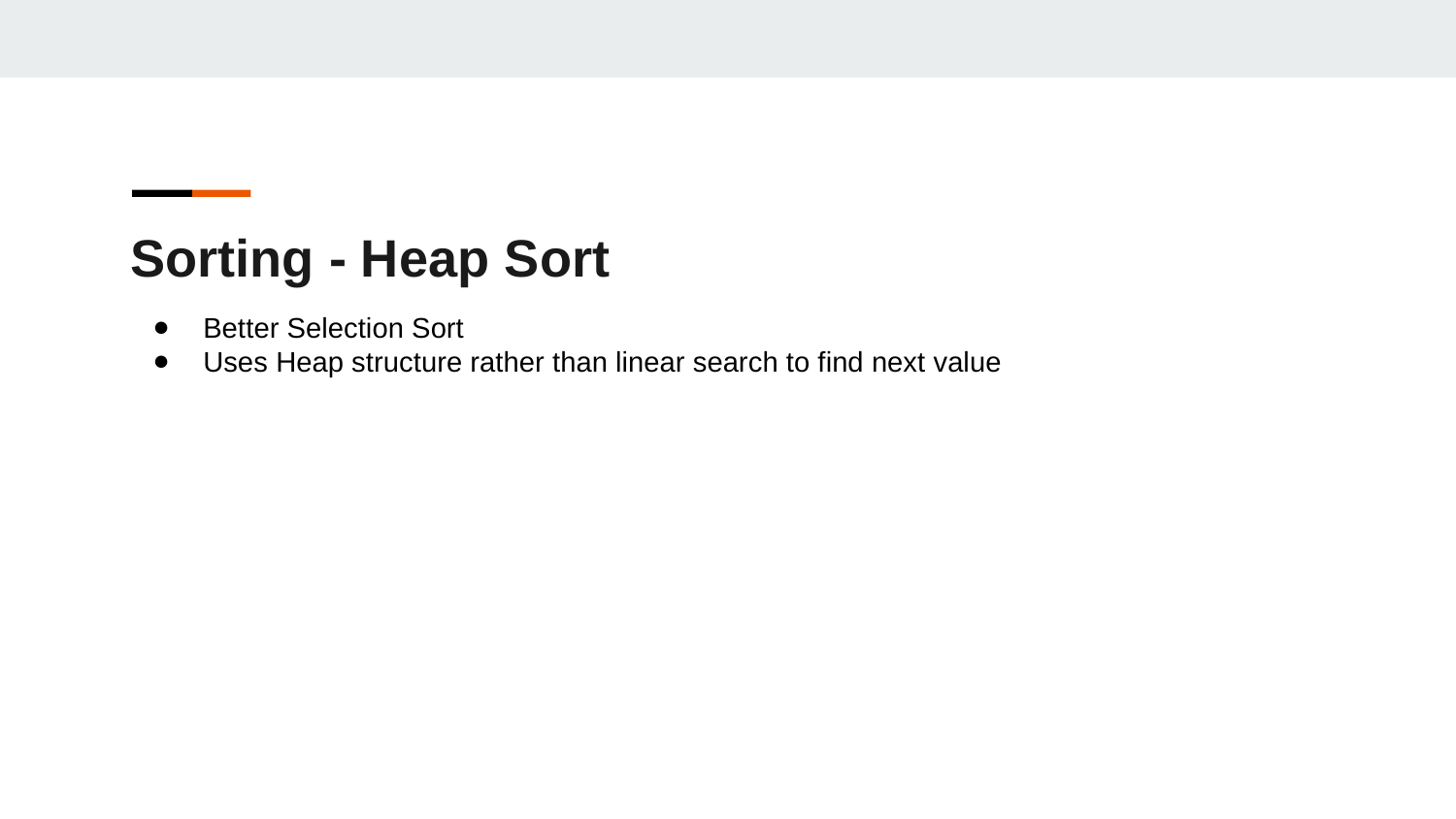

Sorting - Heap Sort
Better Selection Sort
Uses Heap structure rather than linear search to find next value